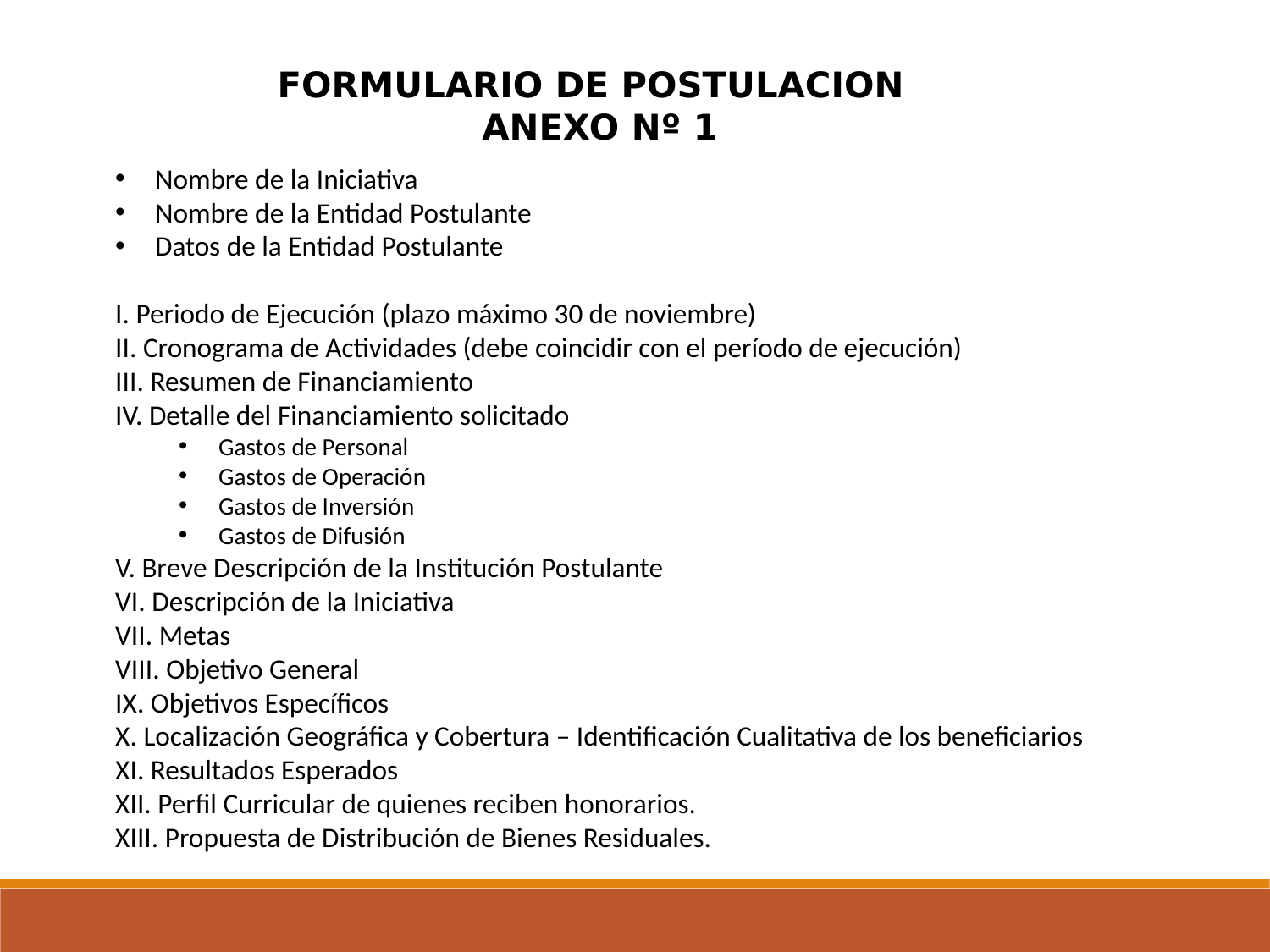

FORMULARIO DE POSTULACION
ANEXO Nº 1
Nombre de la Iniciativa
Nombre de la Entidad Postulante
Datos de la Entidad Postulante

I. Periodo de Ejecución (plazo máximo 30 de noviembre)
II. Cronograma de Actividades (debe coincidir con el período de ejecución)
III. Resumen de Financiamiento
IV. Detalle del Financiamiento solicitado
Gastos de Personal
Gastos de Operación
Gastos de Inversión
Gastos de Difusión
V. Breve Descripción de la Institución Postulante
VI. Descripción de la Iniciativa
VII. Metas
VIII. Objetivo General
IX. Objetivos Específicos
X. Localización Geográfica y Cobertura – Identificación Cualitativa de los beneficiarios
XI. Resultados Esperados
XII. Perfil Curricular de quienes reciben honorarios.
XIII. Propuesta de Distribución de Bienes Residuales.